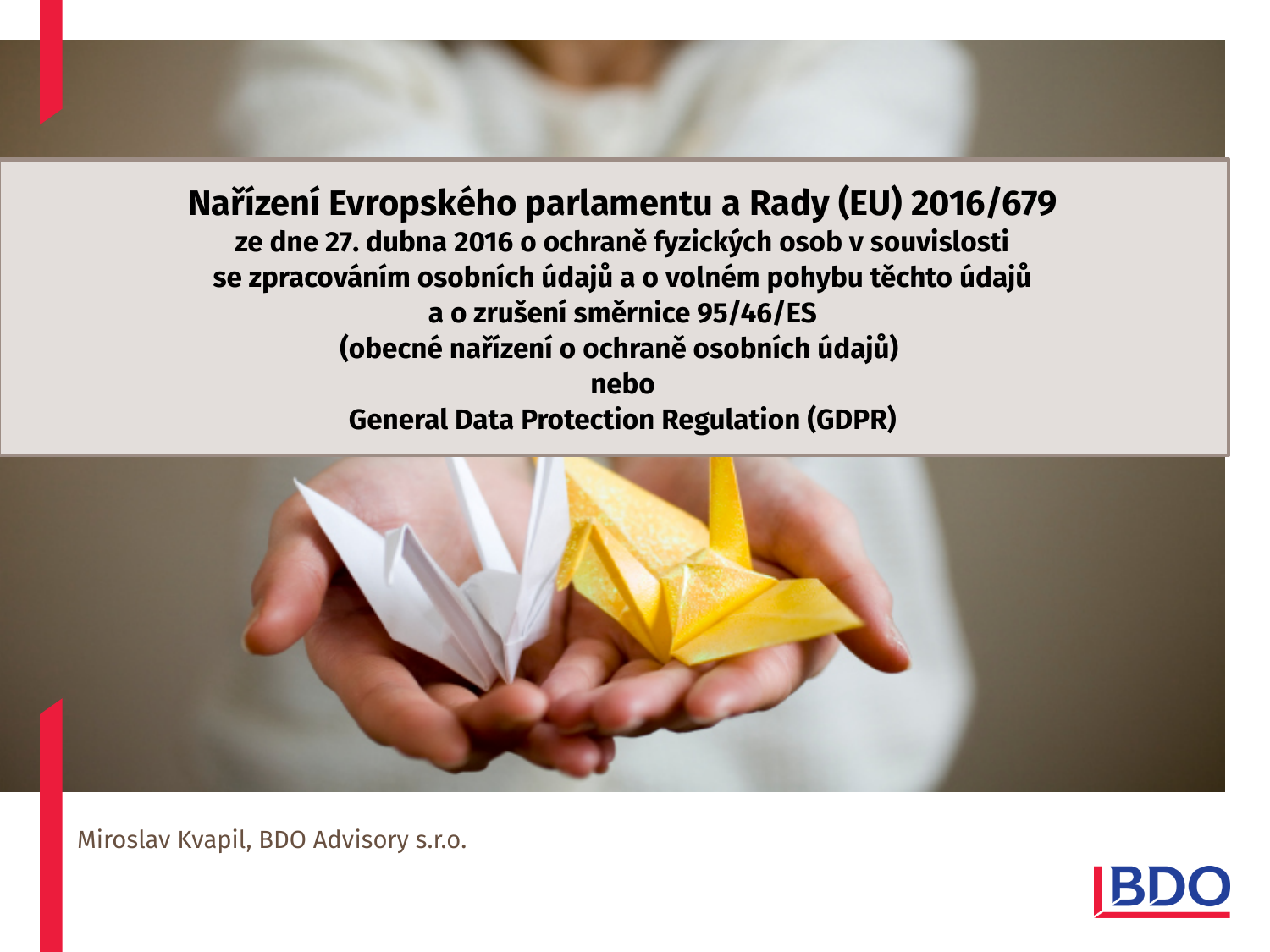

# Nařízení Evropského parlamentu a Rady (EU) 2016/679 ze dne 27. dubna 2016 o ochraně fyzických osob v souvislosti se zpracováním osobních údajů a o volném pohybu těchto údajů a o zrušení směrnice 95/46/ES (obecné nařízení o ochraně osobních údajů) nebo General Data Protection Regulation (GDPR)
Miroslav Kvapil, BDO Advisory s.r.o.